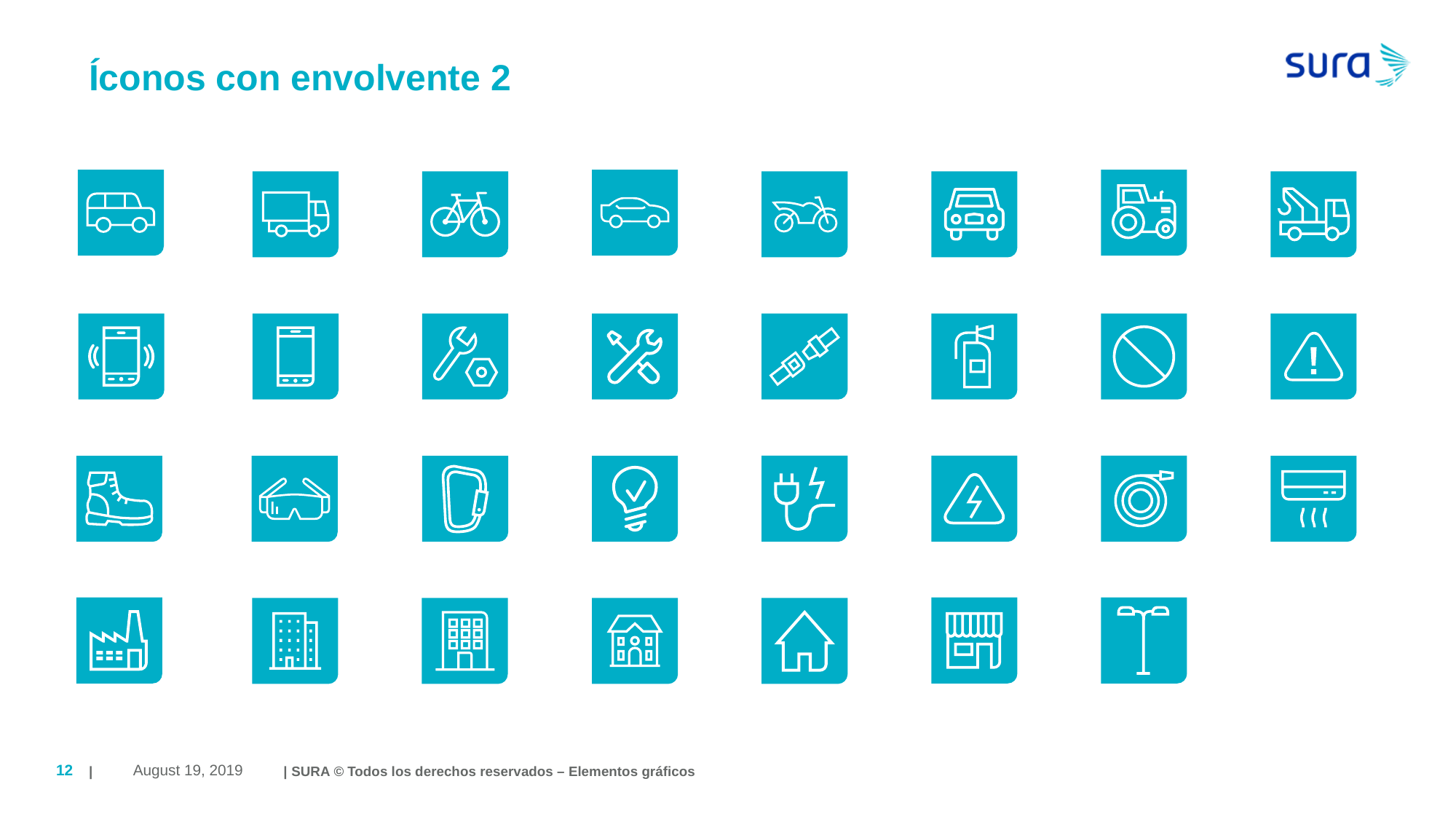

# Íconos con envolvente 2

|                                                  | SURA © Todos los derechos reservados – Elementos gráficos
12
August 19, 2019